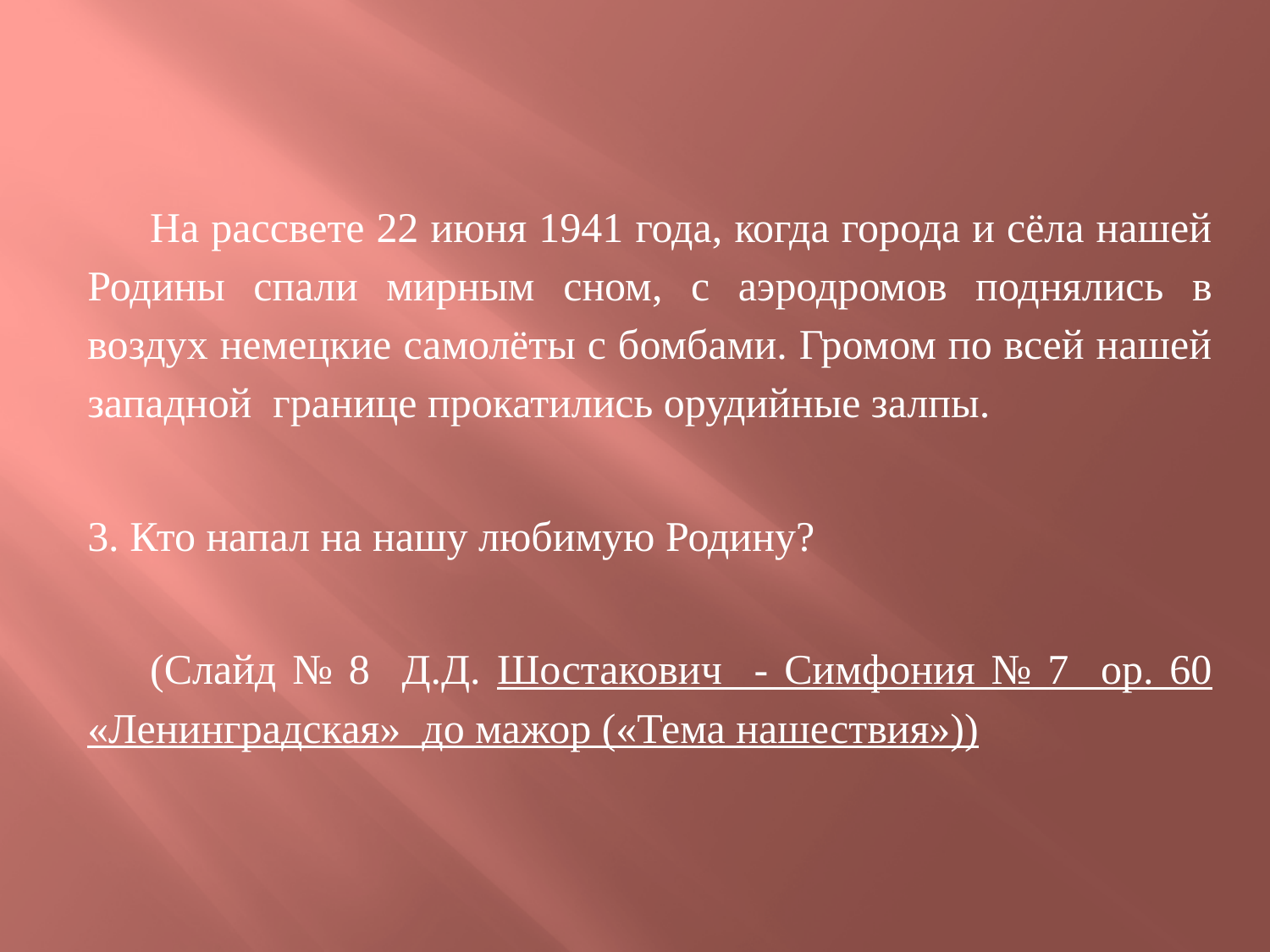

На рассвете 22 июня 1941 года, когда города и сёла нашей Родины спали мирным сном, с аэродромов поднялись в воздух немецкие самолёты с бомбами. Громом по всей нашей западной  границе прокатились орудийные залпы.

3. Кто напал на нашу любимую Родину?

(Слайд № 8  Д.Д. Шостакович  - Симфония № 7  ор. 60 «Ленинградская»  до мажор («Тема нашествия»))